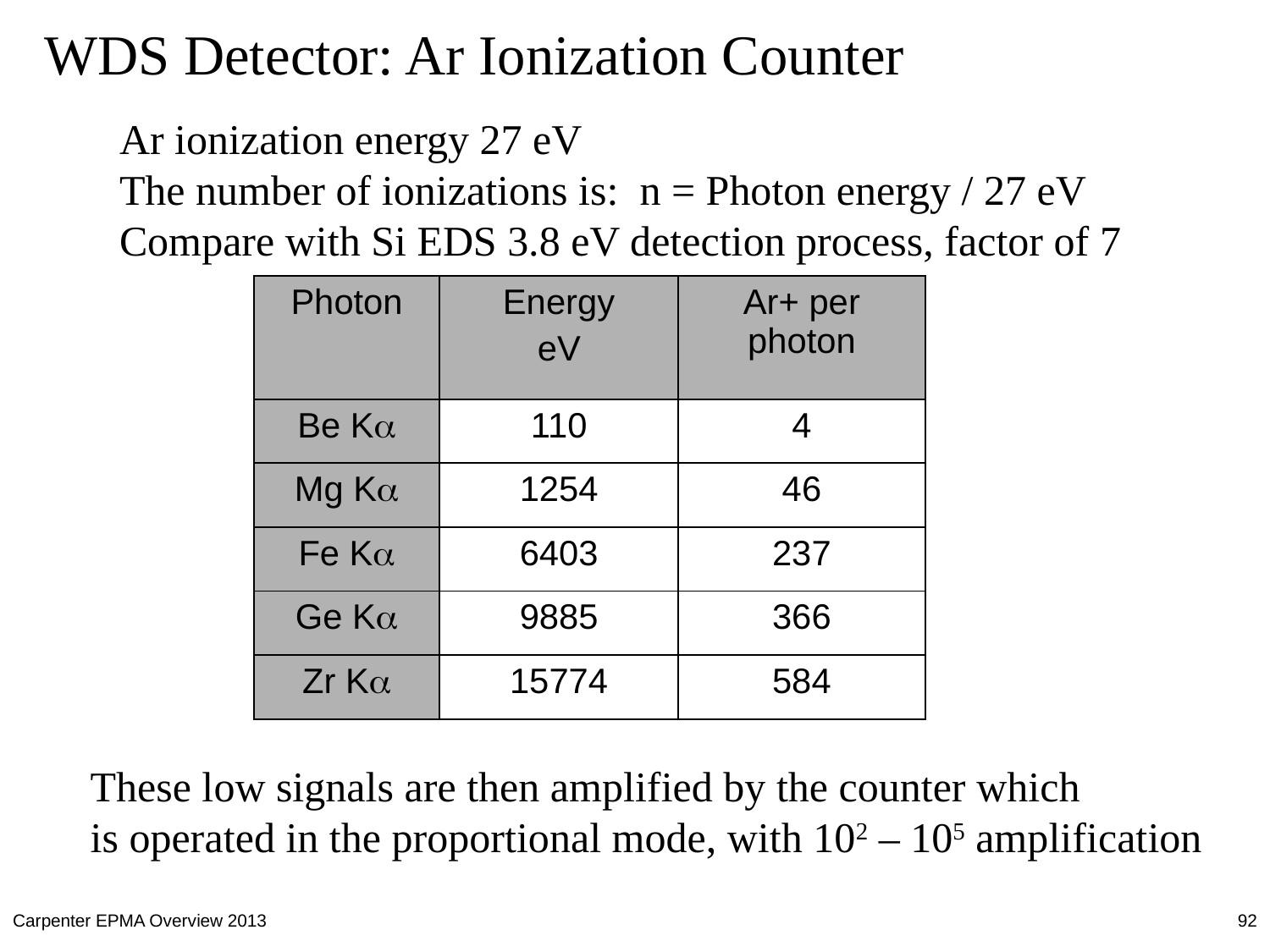

# WDS Detector: Ar Ionization Counter
Ar ionization energy 27 eV
The number of ionizations is:  n = Photon energy / 27 eV
Compare with Si EDS 3.8 eV detection process, factor of 7
| Photon | Energy eV | Ar+ per photon |
| --- | --- | --- |
| Be Kα | 110 | 4 |
| Mg Kα | 1254 | 46 |
| Fe Kα | 6403 | 237 |
| Ge Kα | 9885 | 366 |
| Zr Kα | 15774 | 584 |
These low signals are then amplified by the counter which
is operated in the proportional mode, with 102 – 105 amplification
Carpenter EPMA Overview 2013
92